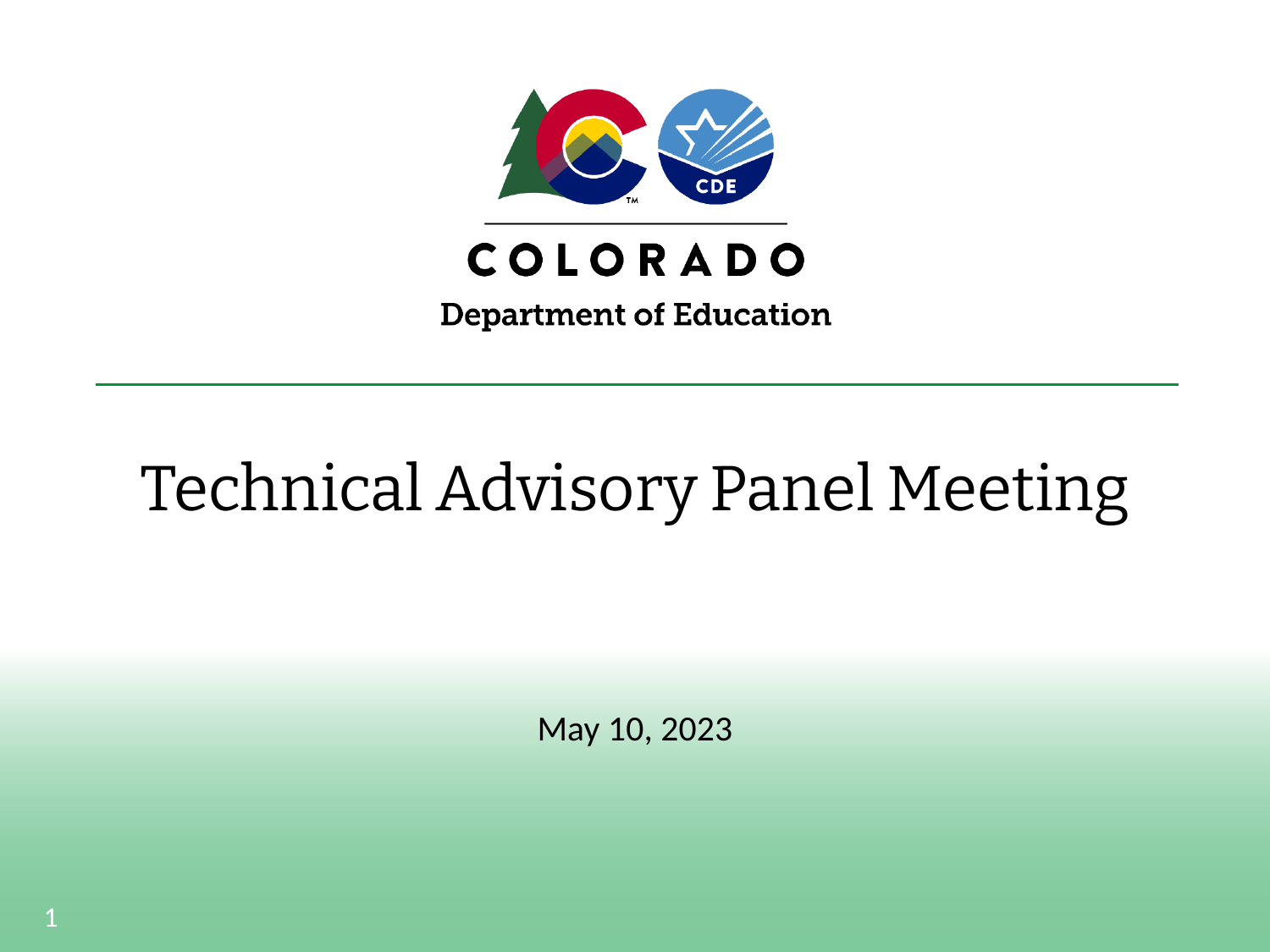

# Technical Advisory Panel Meeting
May 10, 2023
1